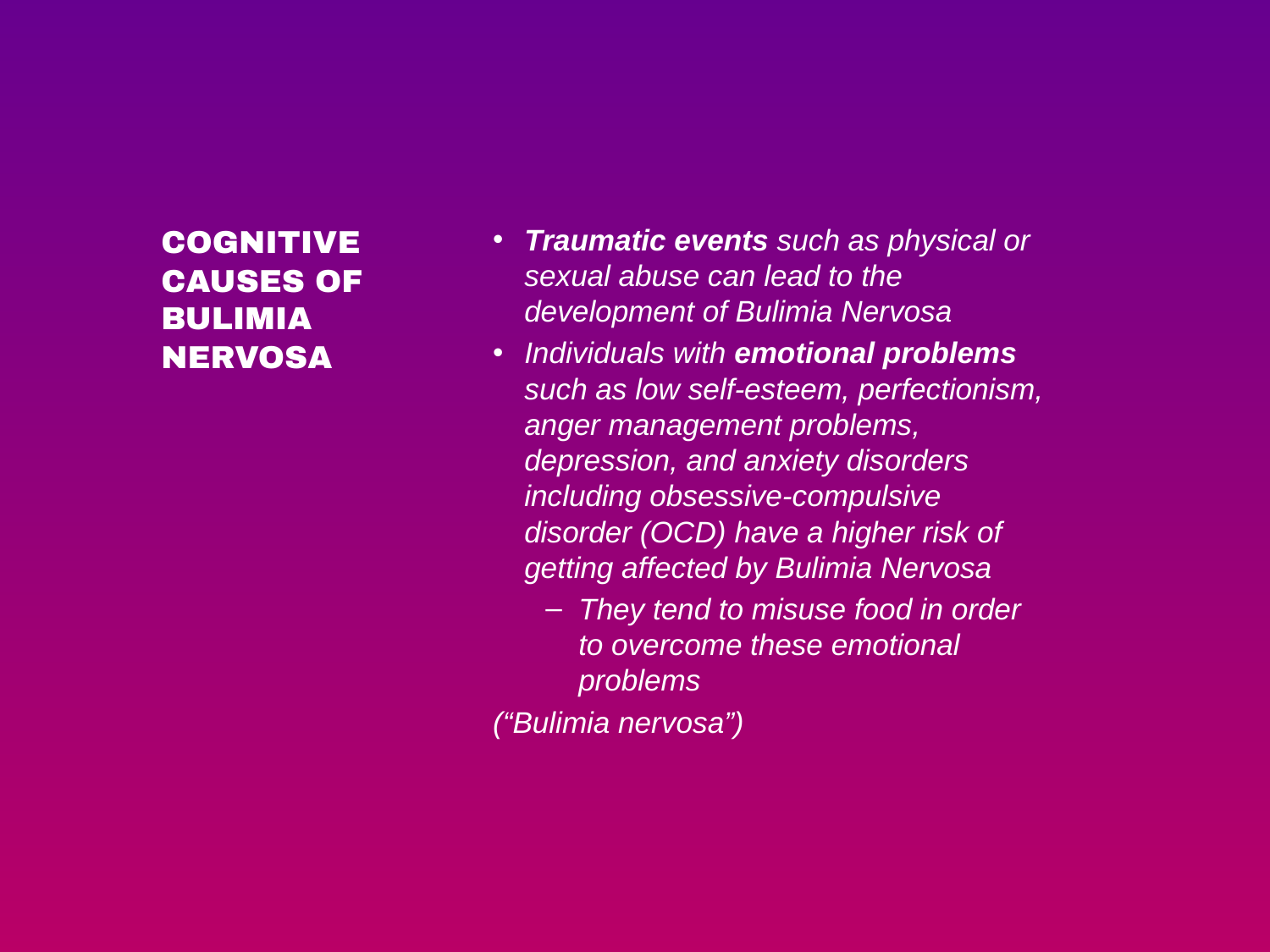

Traumatic events such as physical or sexual abuse can lead to the development of Bulimia Nervosa
Individuals with emotional problems such as low self-esteem, perfectionism, anger management problems, depression, and anxiety disorders  including obsessive-compulsive disorder (OCD) have a higher risk of getting affected by Bulimia Nervosa
They tend to misuse food in order to overcome these emotional problems
(“Bulimia nervosa”)

# Cognitive causes of bulimia nervosa